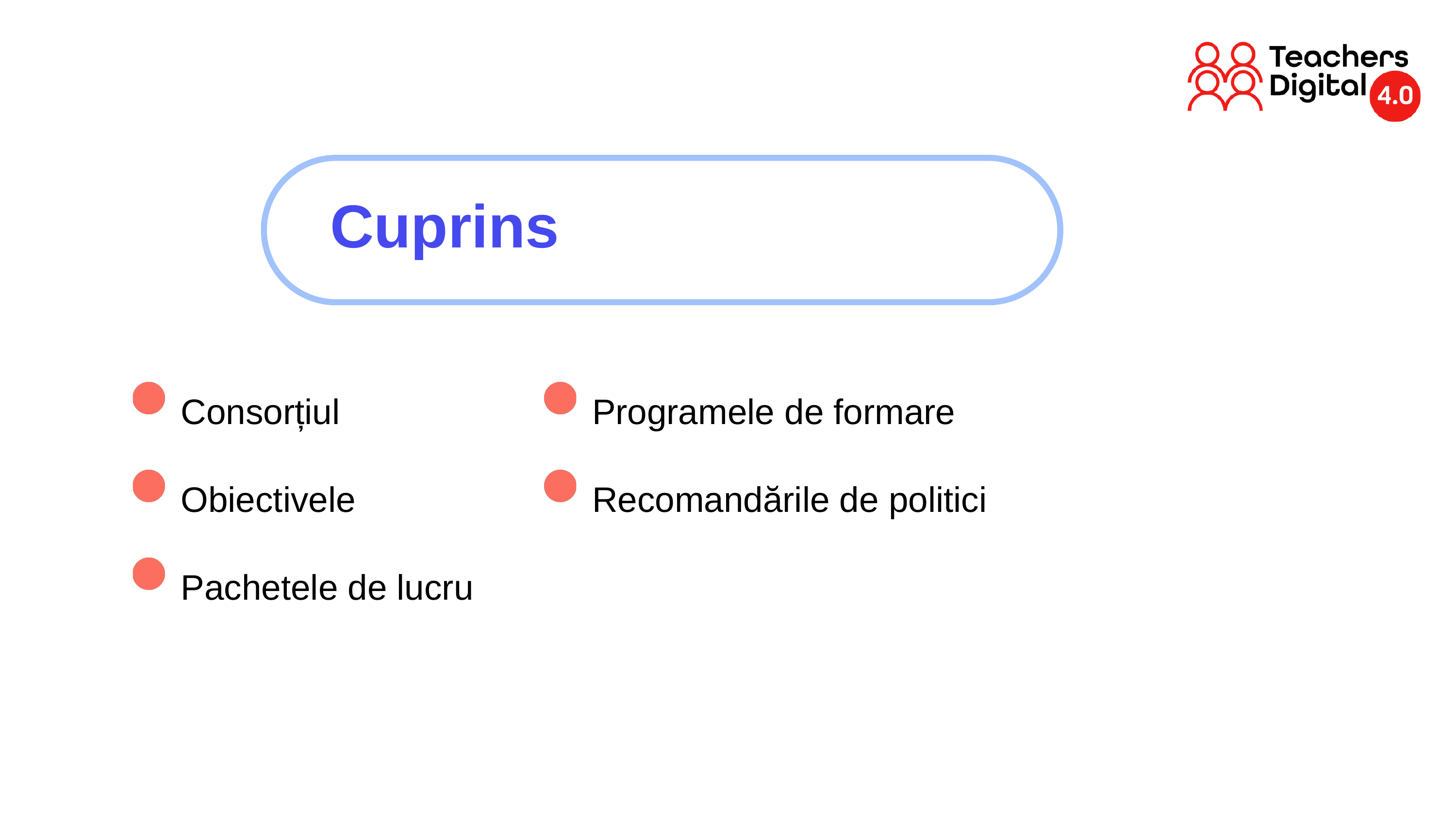

Cuprins
Consorțiul
Programele de formare

Obiectivele
Recomandările de politici

Pachetele de lucru